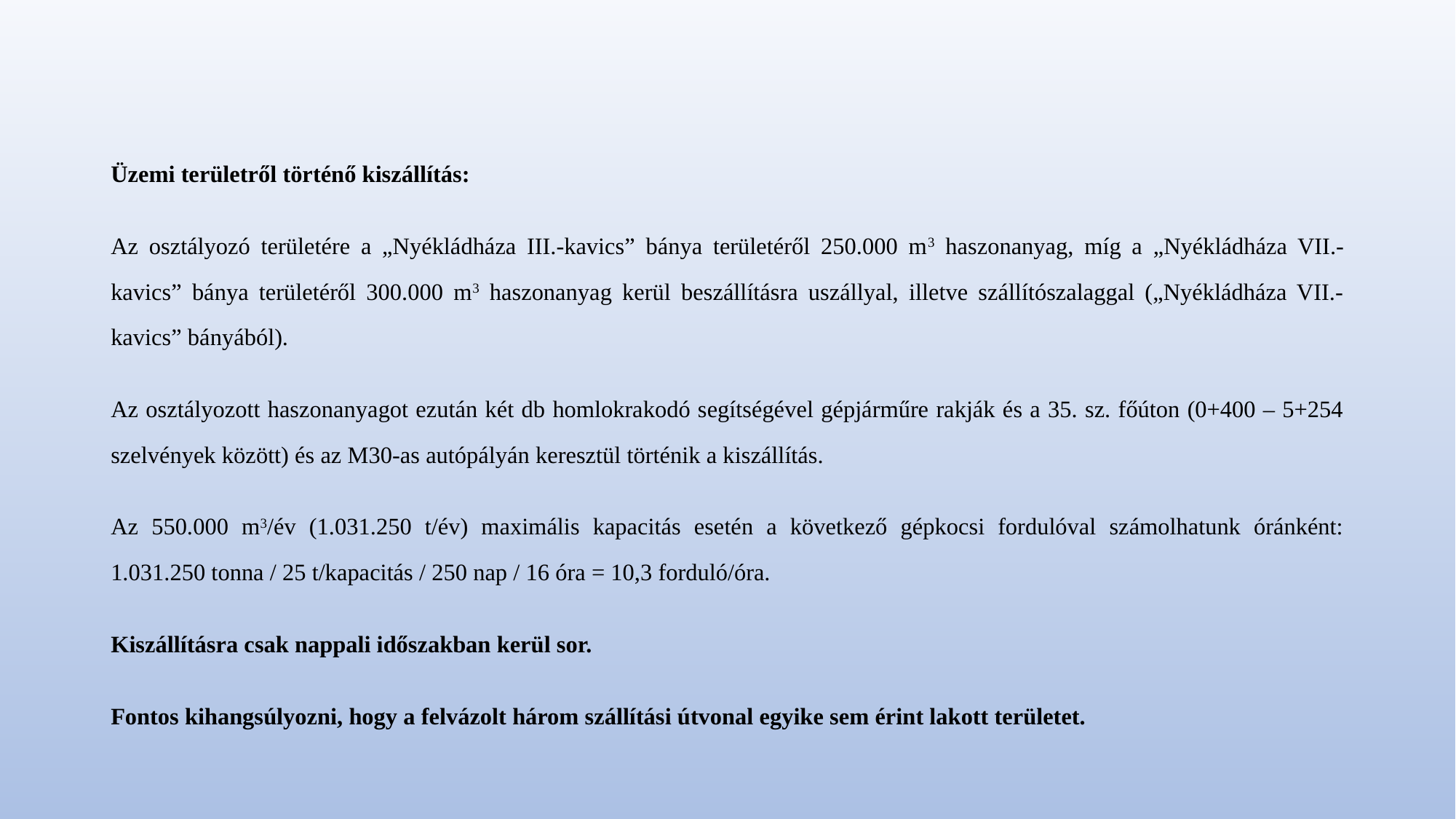

Üzemi területről történő kiszállítás:
Az osztályozó területére a „Nyékládháza III.-kavics” bánya területéről 250.000 m3 haszonanyag, míg a „Nyékládháza VII.-kavics” bánya területéről 300.000 m3 haszonanyag kerül beszállításra uszállyal, illetve szállítószalaggal („Nyékládháza VII.-kavics” bányából).
Az osztályozott haszonanyagot ezután két db homlokrakodó segítségével gépjárműre rakják és a 35. sz. főúton (0+400 – 5+254 szelvények között) és az M30-as autópályán keresztül történik a kiszállítás.
Az 550.000 m3/év (1.031.250 t/év) maximális kapacitás esetén a következő gépkocsi fordulóval számolhatunk óránként: 1.031.250 tonna / 25 t/kapacitás / 250 nap / 16 óra = 10,3 forduló/óra.
Kiszállításra csak nappali időszakban kerül sor.
Fontos kihangsúlyozni, hogy a felvázolt három szállítási útvonal egyike sem érint lakott területet.